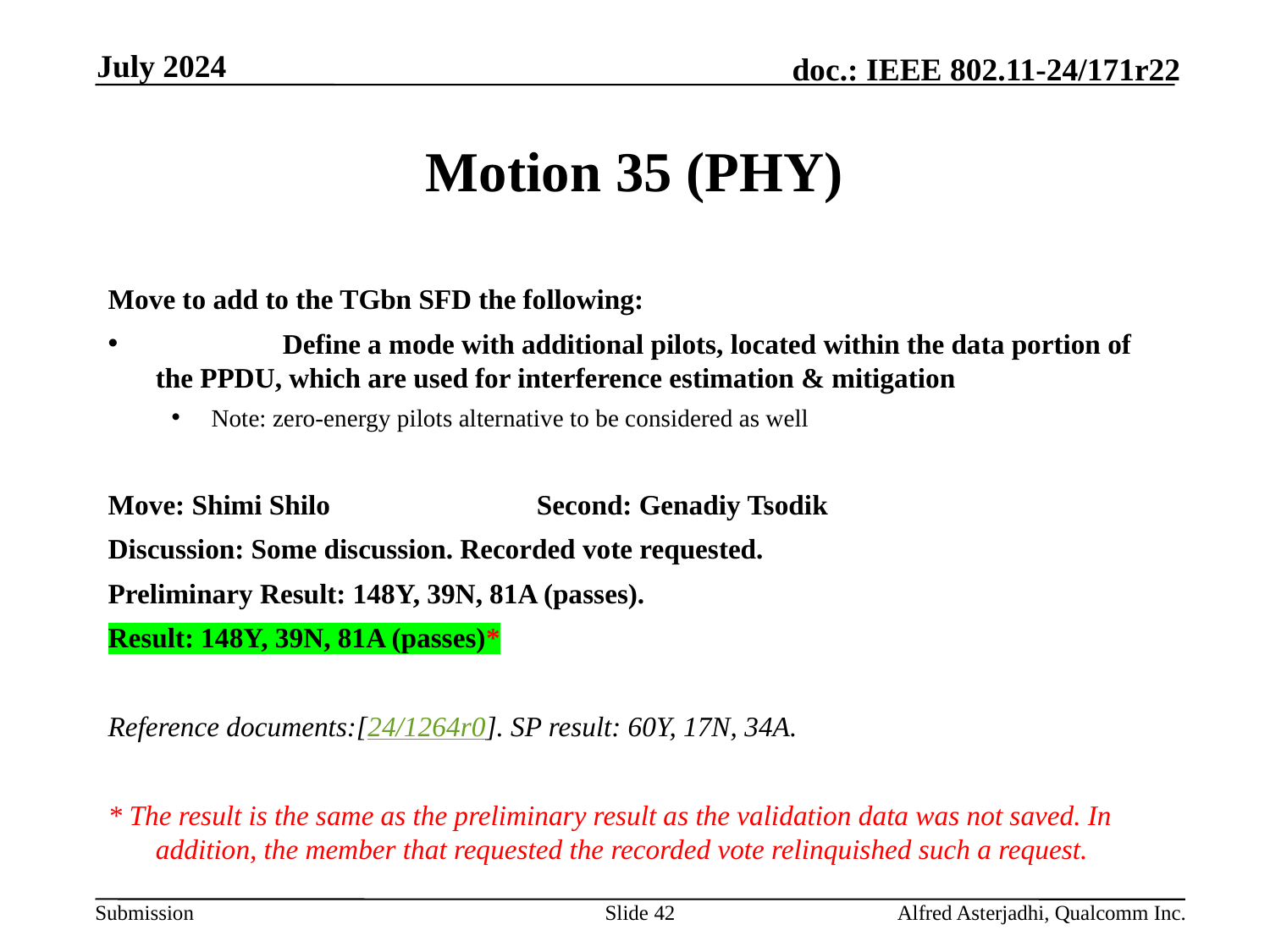

July 2024
# Motion 35 (PHY)
Move to add to the TGbn SFD the following:
	Define a mode with additional pilots, located within the data portion of the PPDU, which are used for interference estimation & mitigation
Note: zero-energy pilots alternative to be considered as well

Move: Shimi Shilo		Second: Genadiy Tsodik
Discussion: Some discussion. Recorded vote requested.
Preliminary Result: 148Y, 39N, 81A (passes).
Result: 148Y, 39N, 81A (passes)*

Reference documents:[24/1264r0]. SP result: 60Y, 17N, 34A.

* The result is the same as the preliminary result as the validation data was not saved. In addition, the member that requested the recorded vote relinquished such a request.

Slide 42
Alfred Asterjadhi, Qualcomm Inc.